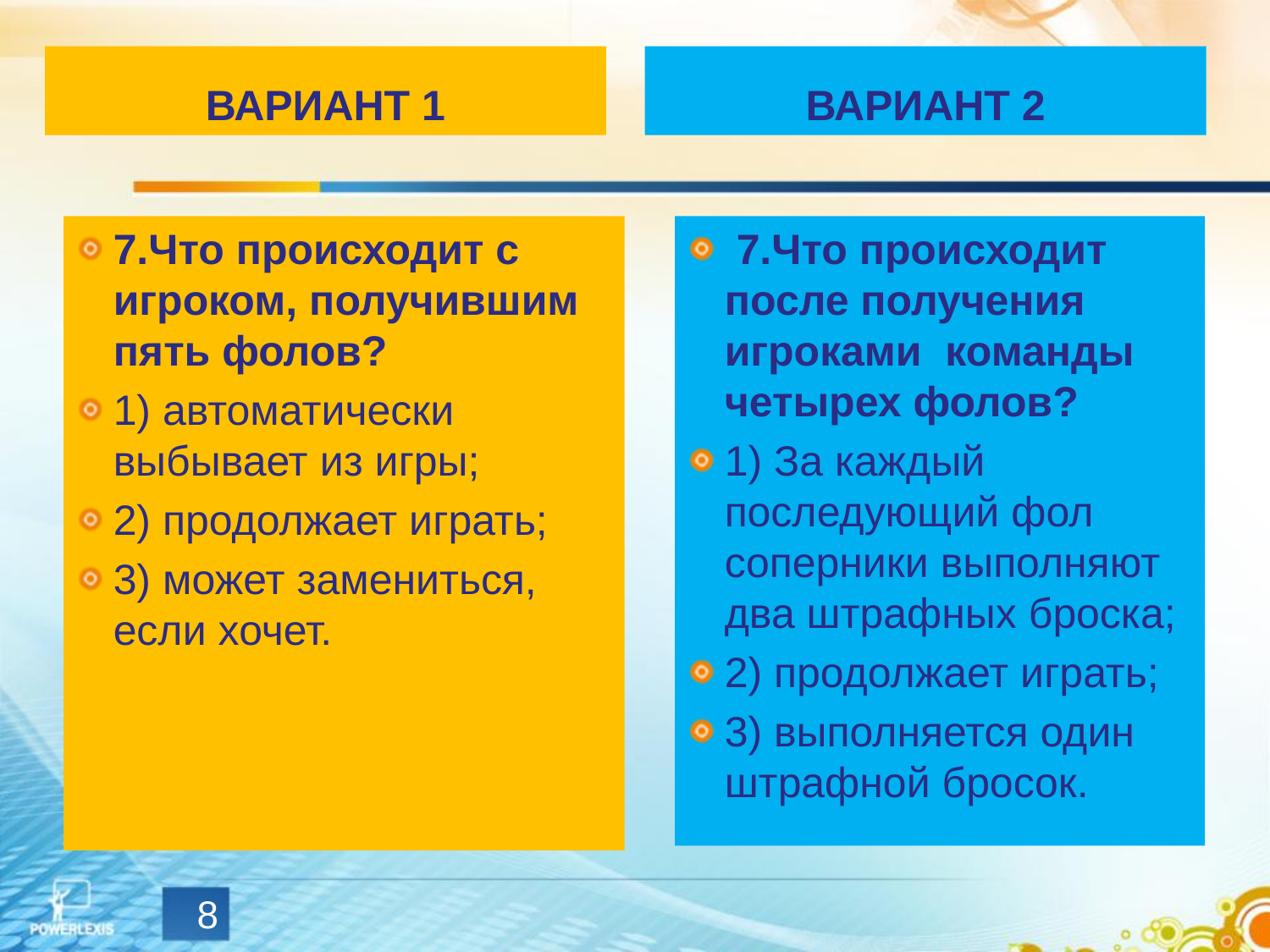

ВАРИАНТ 1
ВАРИАНТ 2
7.Что происходит с игроком, получившим пять фолов?
1) автоматически выбывает из игры;
2) продолжает играть;
3) может замениться, если хочет.
 7.Что происходит  после получения игроками  команды четырех фолов?
1) За каждый последующий фол соперники выполняют два штрафных броска;
2) продолжает играть;
3) выполняется один штрафной бросок.
8